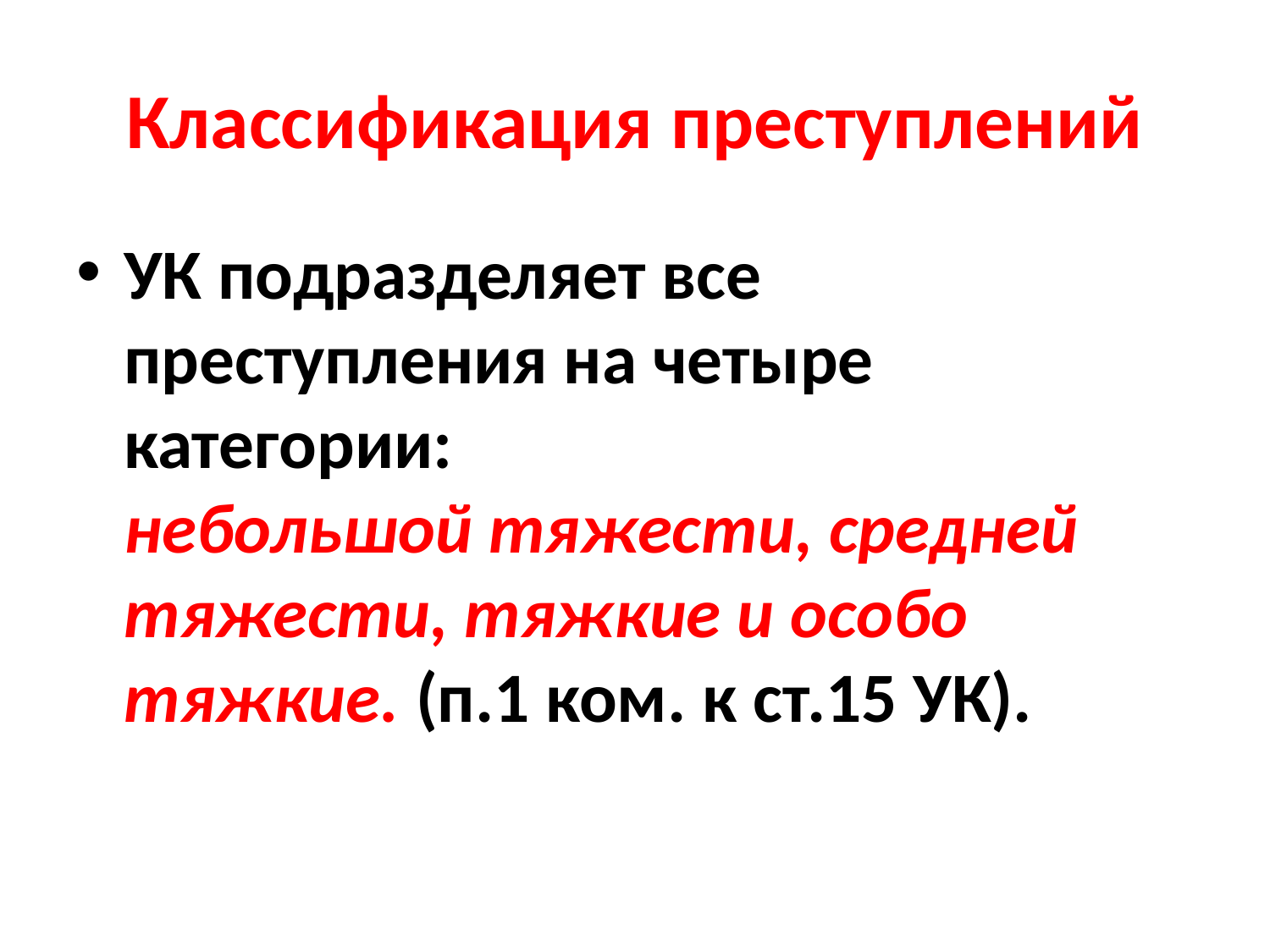

# Классификация преступлений
УК подразделяет все преступления на четыре категории:
небольшой тяжести, средней тяжести, тяжкие и особо тяжкие. (п.1 ком. к ст.15 УК).